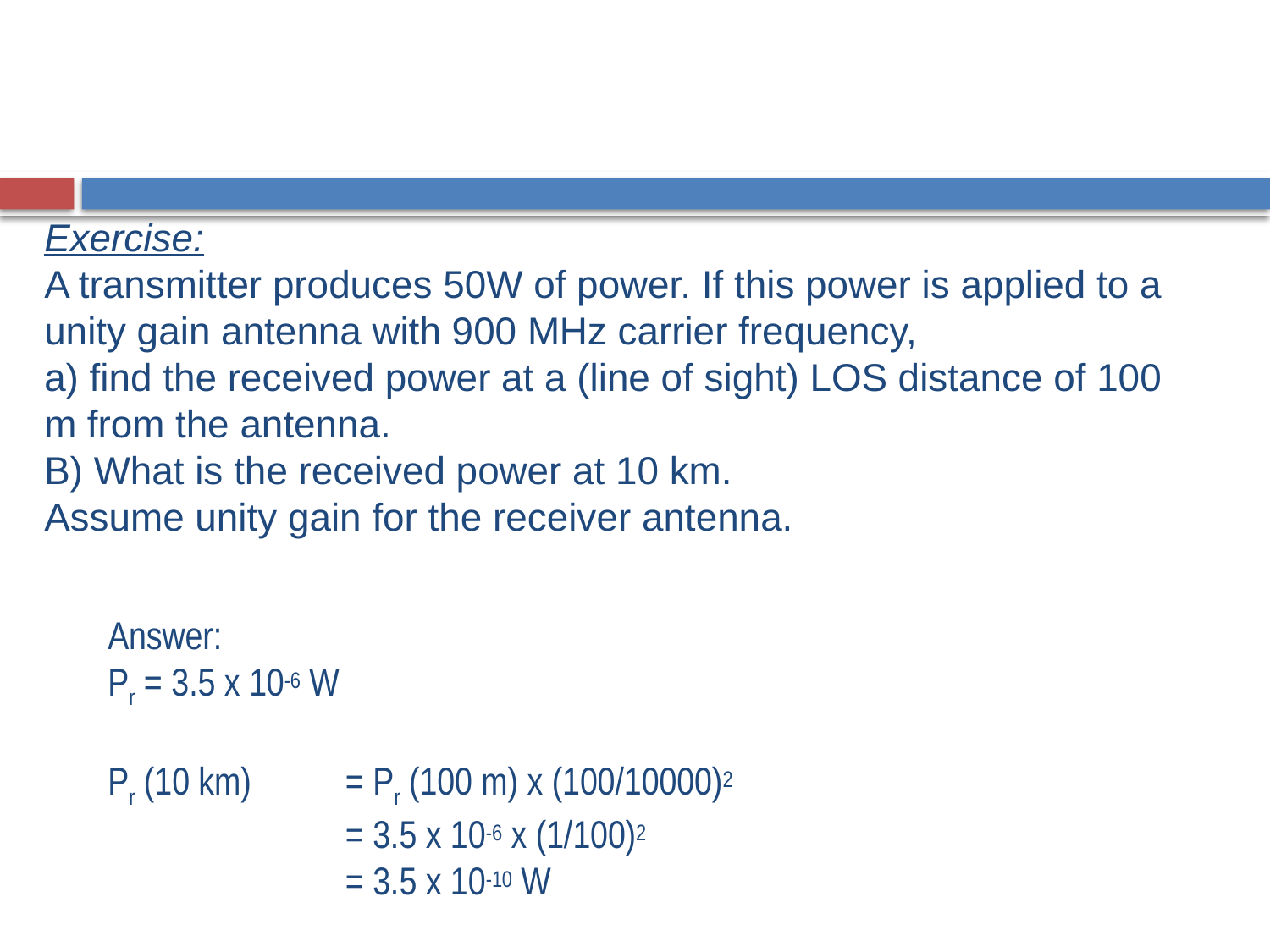

# Exercise: A transmitter produces 50W of power. If this power is applied to a unity gain antenna with 900 MHz carrier frequency, a) find the received power at a (line of sight) LOS distance of 100 m from the antenna. B) What is the received power at 10 km. Assume unity gain for the receiver antenna.
Answer:
Pr = 3.5 x 10-6 W

Pr (10 km)	= Pr (100 m) x (100/10000)2
	= 3.5 x 10-6 x (1/100)2
	= 3.5 x 10-10 W